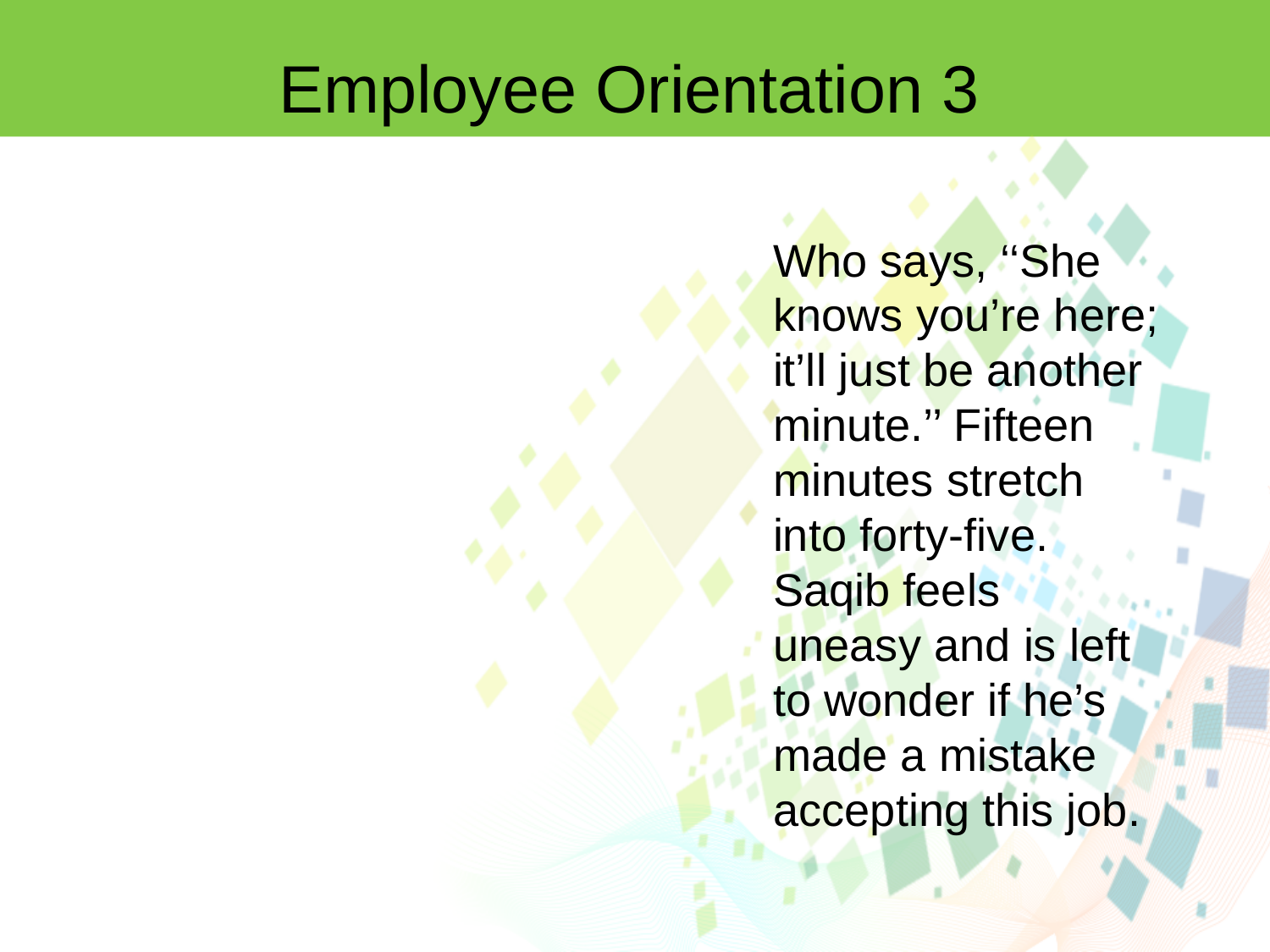

Employee Orientation 3
Who says, ‘‘She knows you’re here; it’ll just be another minute.’’ Fifteen minutes stretch into forty-five. Saqib feels uneasy and is left to wonder if he’s made a mistake accepting this job.